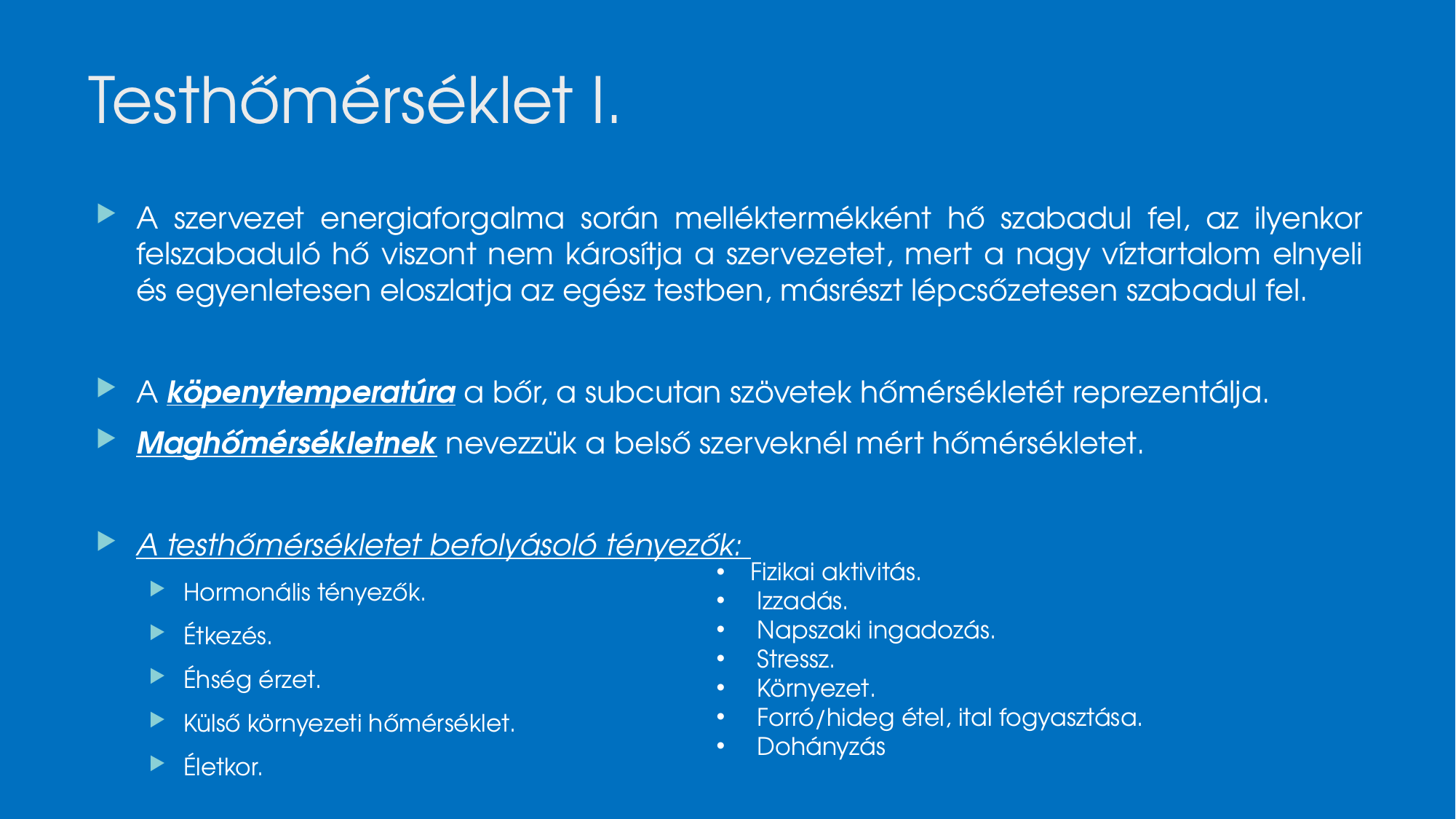

# Testhőmérséklet I.
A szervezet energiaforgalma során melléktermékként hő szabadul fel, az ilyenkor felszabaduló hő viszont nem károsítja a szervezetet, mert a nagy víztartalom elnyeli és egyenletesen eloszlatja az egész testben, másrészt lépcsőzetesen szabadul fel.

A köpenytemperatúra a bőr, a subcutan szövetek hőmérsékletét reprezentálja.
Maghőmérsékletnek nevezzük a belső szerveknél mért hőmérsékletet.

A testhőmérsékletet befolyásoló tényezők:
Hormonális tényezők.
Étkezés.
Éhség érzet.
Külső környezeti hőmérséklet.
Életkor.

Fizikai aktivitás.
 Izzadás.
 Napszaki ingadozás.
 Stressz.
 Környezet.
 Forró/hideg étel, ital fogyasztása.
 Dohányzás